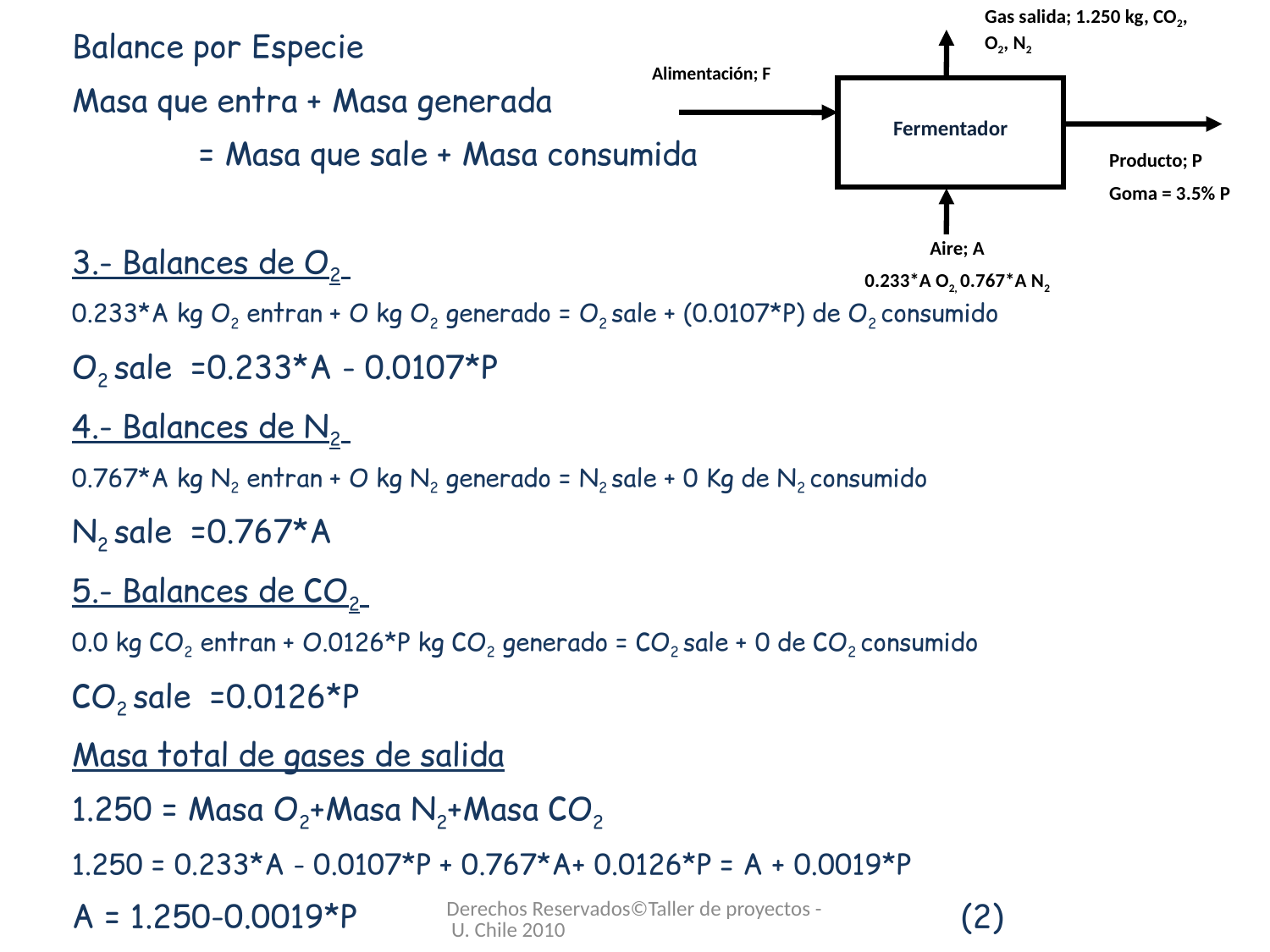

Gas salida; 1.250 kg, CO2, O2, N2

Alimentación; F

Fermentador

Producto; P
Goma = 3.5% P

Aire; A
0.233*A O2, 0.767*A N2

Balance por Especie
Masa que entra + Masa generada
	= Masa que sale + Masa consumida

3.- Balances de O2
0.233*A kg O2 entran + O kg O2 generado = O2 sale + (0.0107*P) de O2 consumido
O2 sale  =0.233*A - 0.0107*P
4.- Balances de N2
0.767*A kg N2 entran + O kg N2 generado = N2 sale + 0 Kg de N2 consumido
N2 sale  =0.767*A
5.- Balances de CO2
0.0 kg CO2 entran + O.0126*P kg CO2 generado = CO2 sale + 0 de CO2 consumido
CO2 sale  =0.0126*P
Masa total de gases de salida
1.250 = Masa O2+Masa N2+Masa CO2
1.250 = 0.233*A - 0.0107*P + 0.767*A+ 0.0126*P = A + 0.0019*P
A = 1.250-0.0019*P					(2)

Derechos Reservados©Taller de proyectos - U. Chile 2010